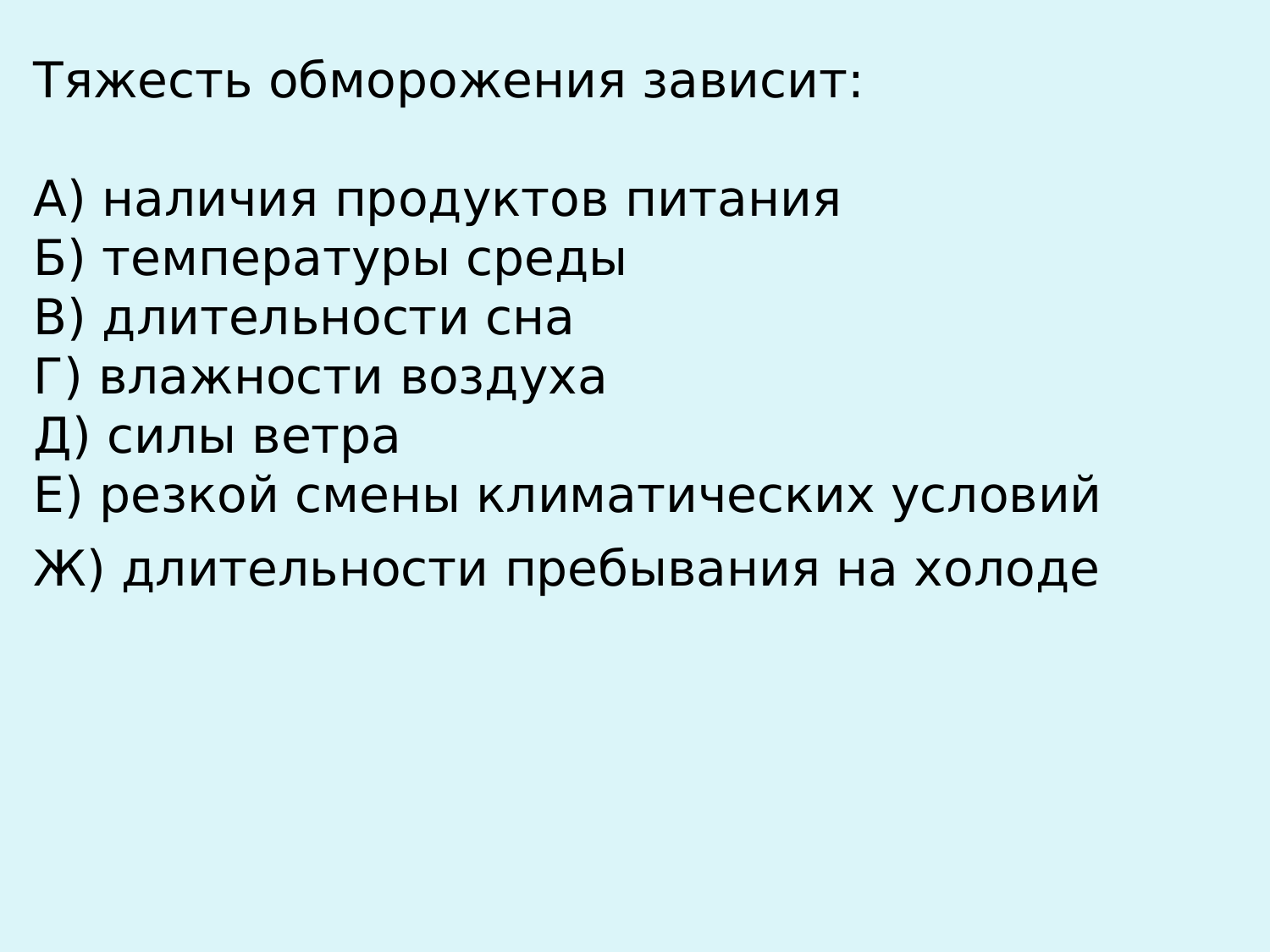

Тяжесть обморожения зависит:

А) наличия продуктов питания
Б) температуры среды
В) длительности сна
Г) влажности воздуха
Д) силы ветра
Е) резкой смены климатических условий
Ж) длительности пребывания на холоде